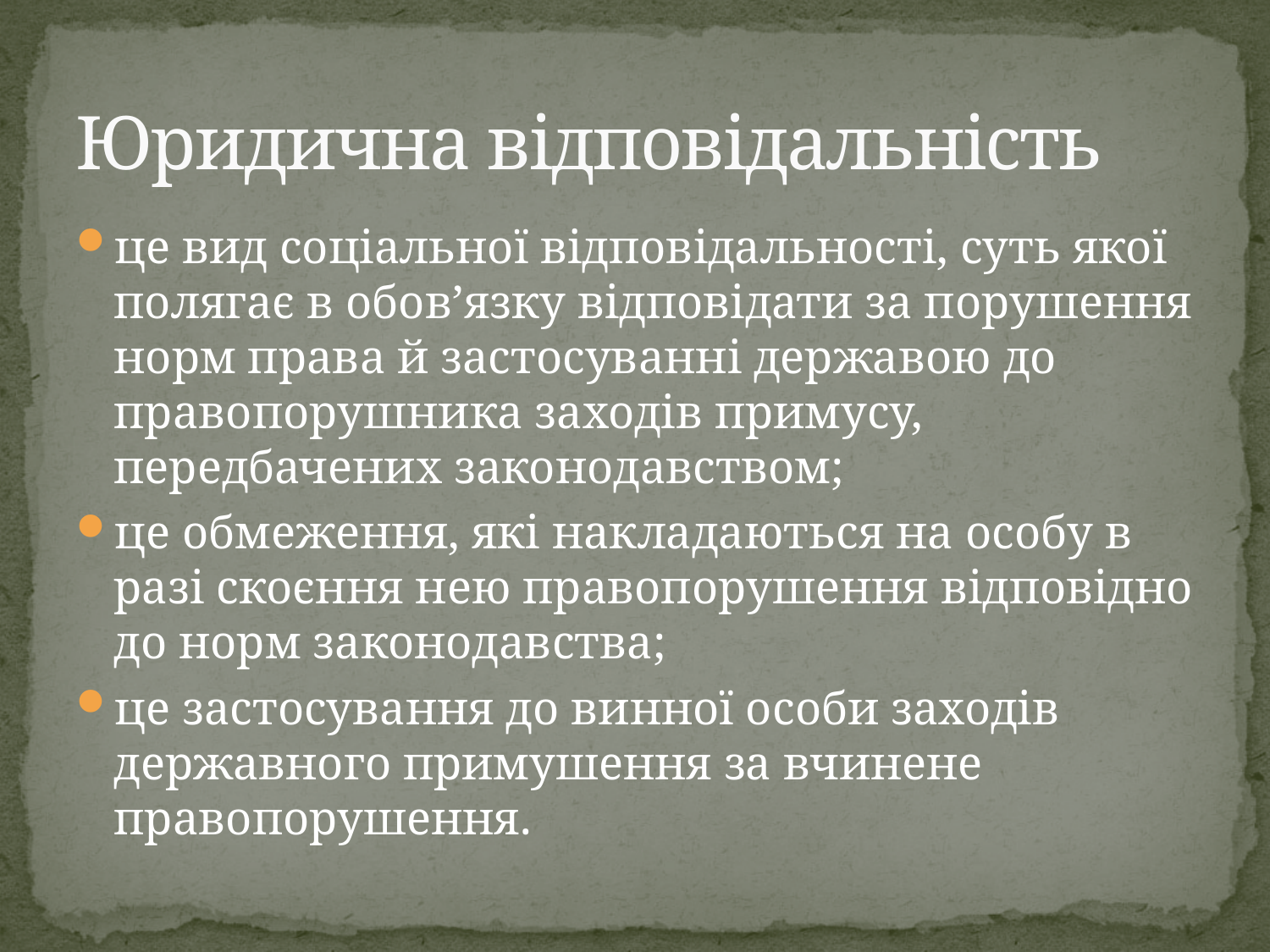

# Юридична відповідальність
це вид соціальної відповідальності, суть якої полягає в обов’язку відповідати за порушення норм права й застосуванні державою до правопорушника заходів примусу, передбачених законодавством;
це обмеження, які накладаються на особу в разі скоєння нею правопорушення відповідно до норм законодавства;
це застосування до винної особи заходів державного примушення за вчинене правопорушення.